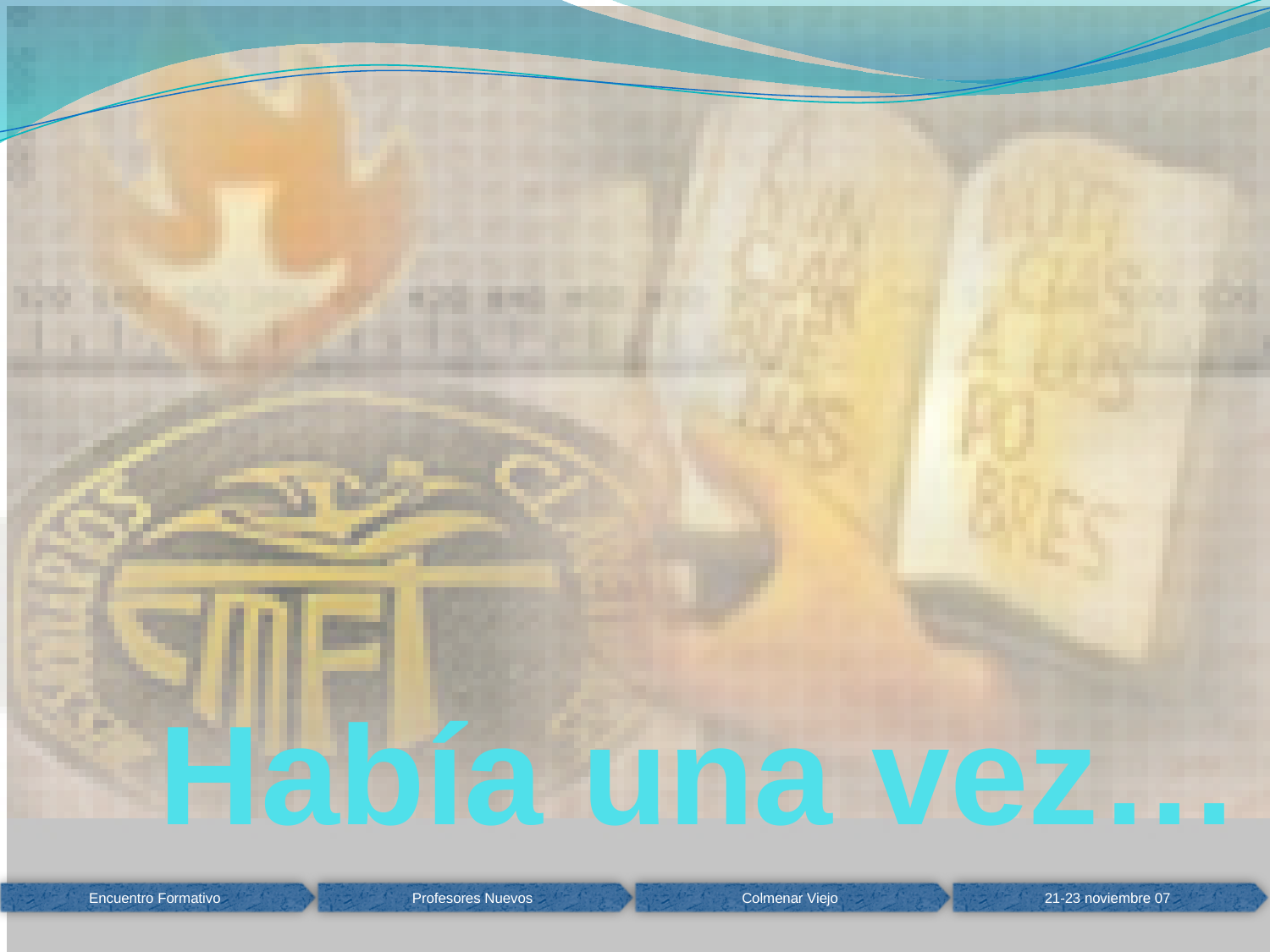

# Había una vez…
21-23 noviembre 07
Encuentro Formativo
Profesores Nuevos
Colmenar Viejo